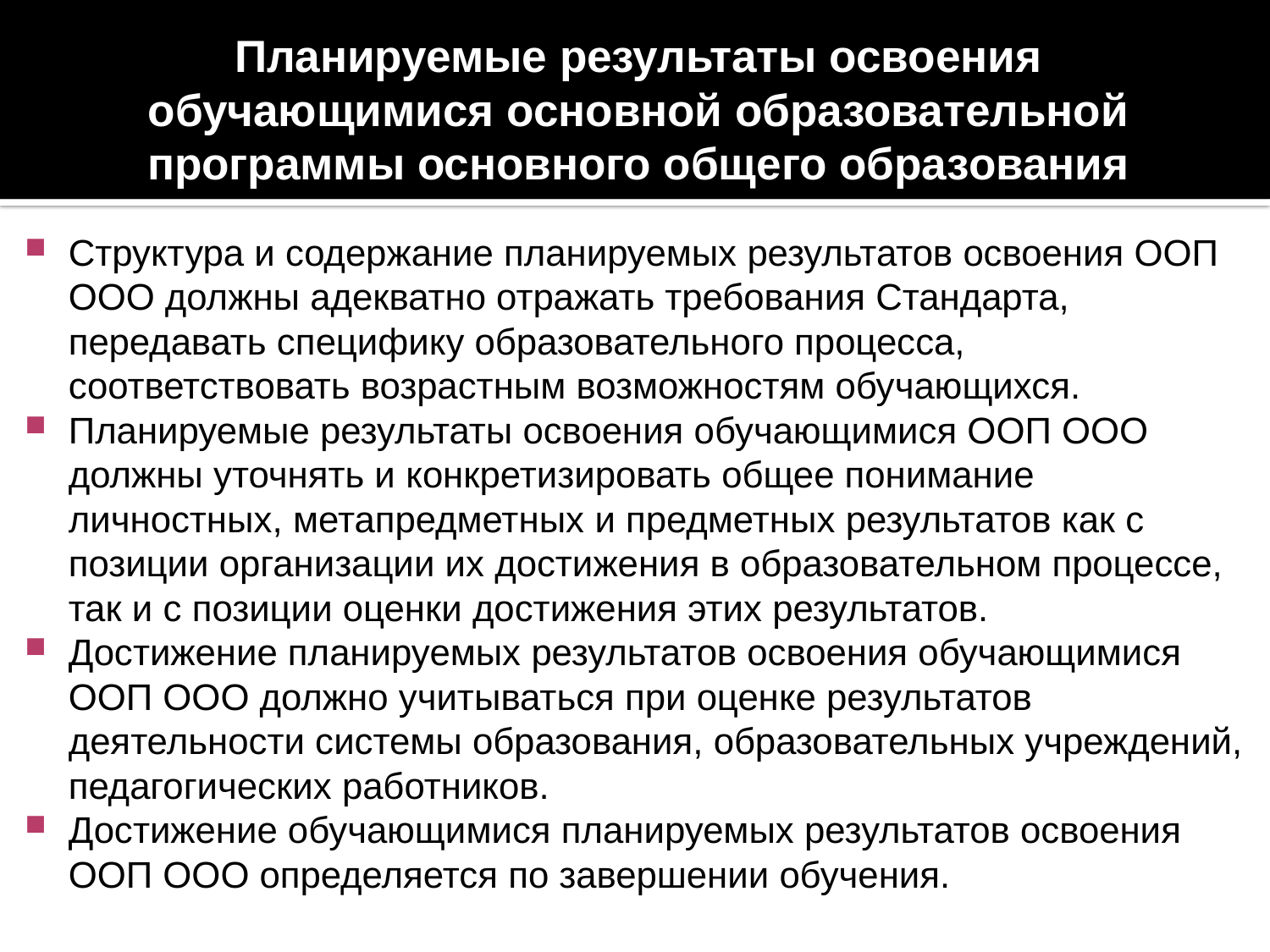

# Планируемые результаты освоения обучающимися основной образовательной программы основного общего образования
Структура и содержание планируемых результатов освоения ООП ООО должны адекватно отражать требования Стандарта, передавать специфику образовательного процесса, соответствовать возрастным возможностям обучающихся.
Планируемые результаты освоения обучающимися ООП ООО должны уточнять и конкретизировать общее понимание личностных, метапредметных и предметных результатов как с позиции организации их достижения в образовательном процессе, так и с позиции оценки достижения этих результатов.
Достижение планируемых результатов освоения обучающимися ООП ООО должно учитываться при оценке результатов деятельности системы образования, образовательных учреждений, педагогических работников.
Достижение обучающимися планируемых результатов освоения ООП ООО определяется по завершении обучения.